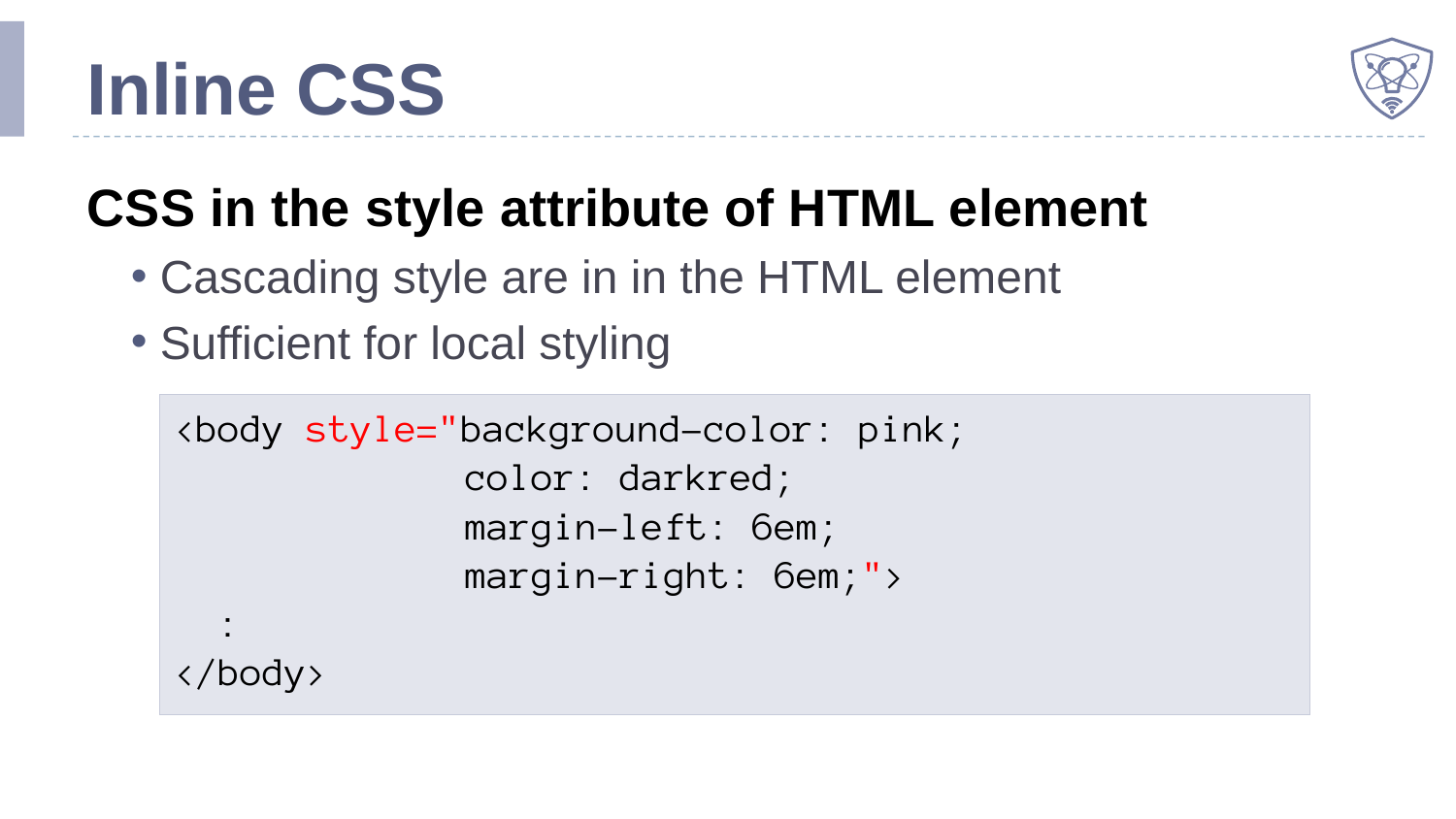

# Inline CSS
CSS in the style attribute of HTML element
Cascading style are in in the HTML element
Sufficient for local styling

<body style="background-color: pink;
				color: darkred;
				margin-left: 6em;
				margin-right: 6em;">
  :
</body>